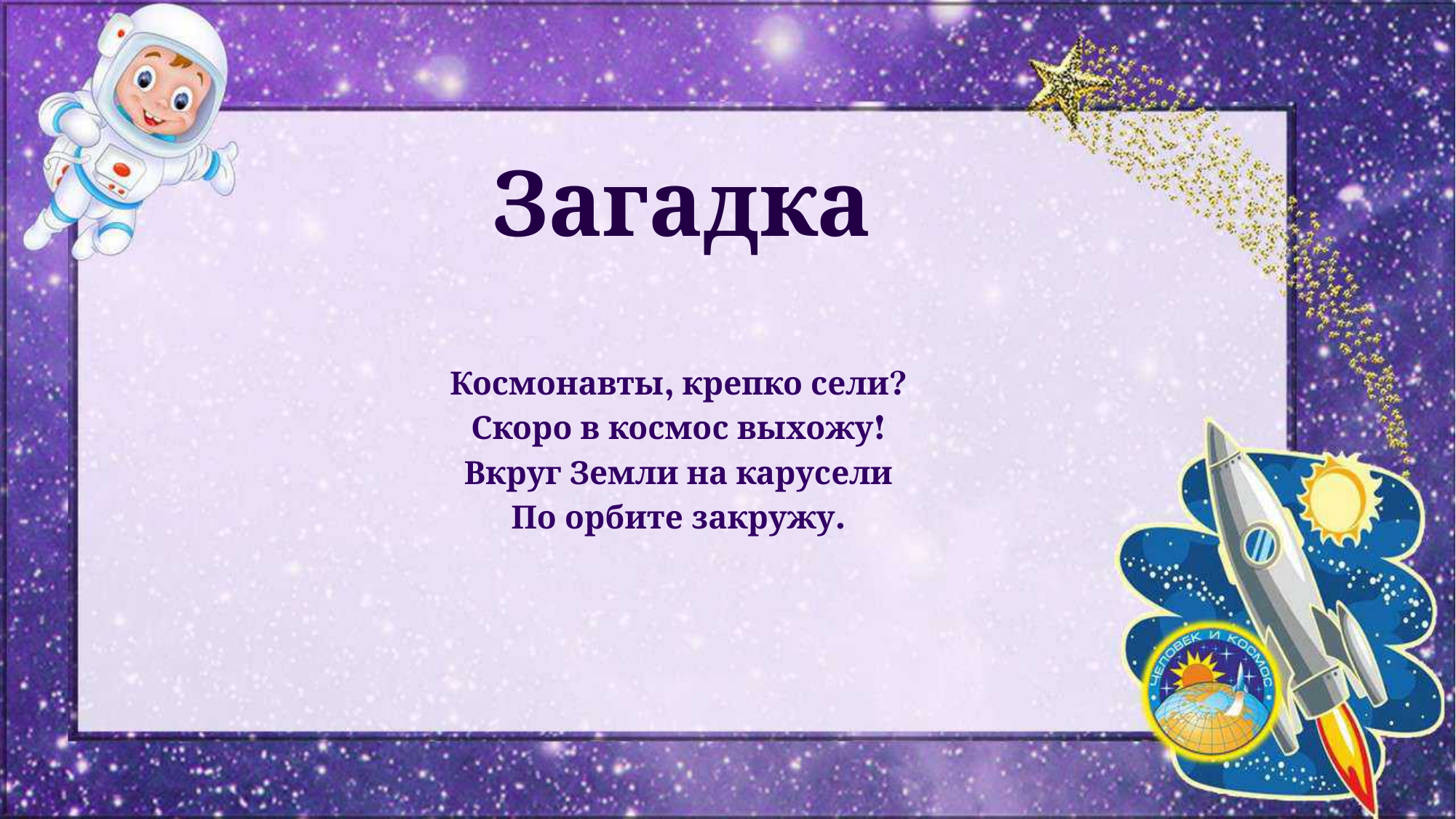

# Загадка
Космонавты, крепко сели?
Скоро в космос выхожу!
Вкруг Земли на карусели
По орбите закружу.